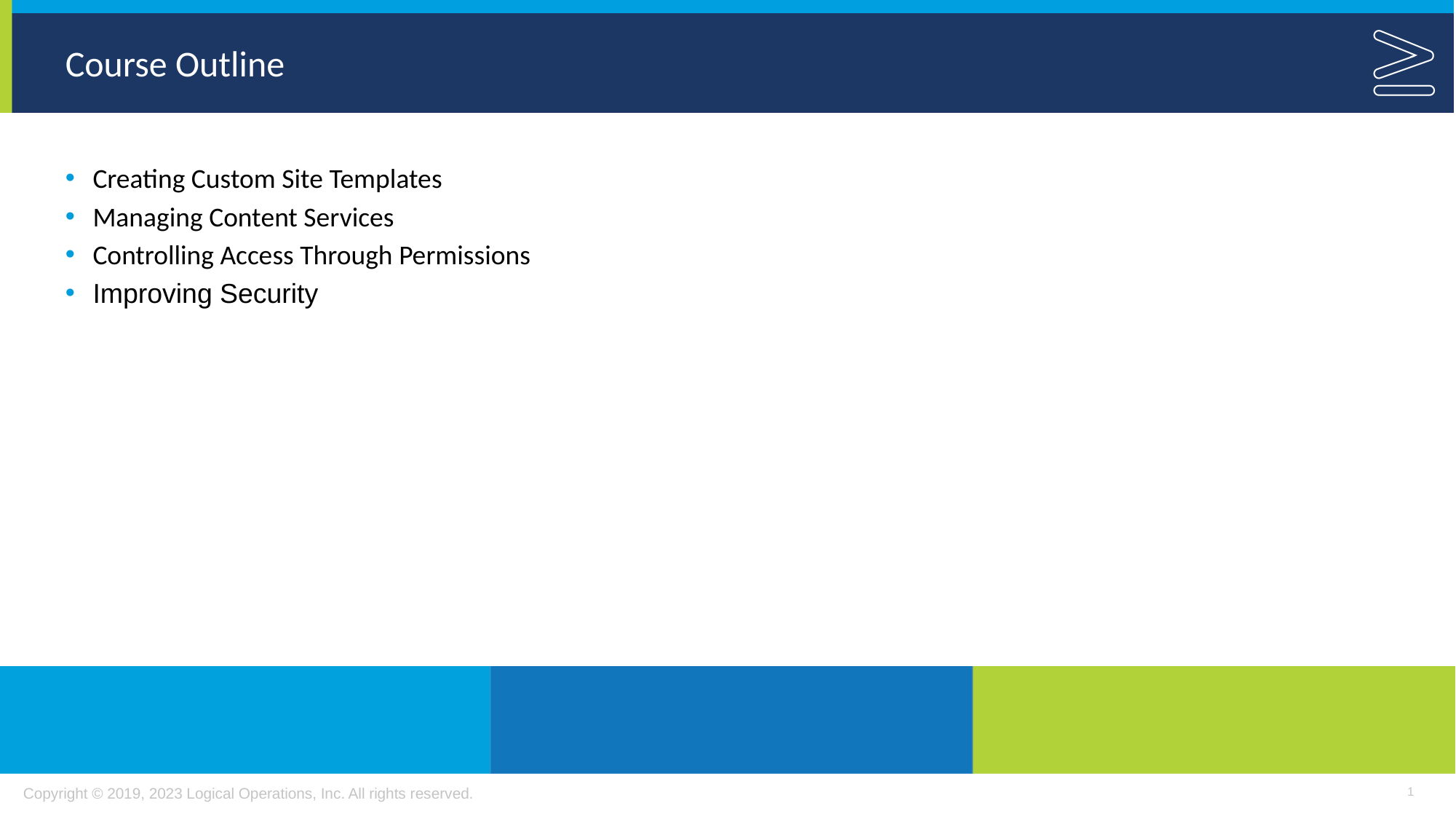

# Course Outline
Creating Custom Site Templates
Managing Content Services
Controlling Access Through Permissions
Improving Security
1